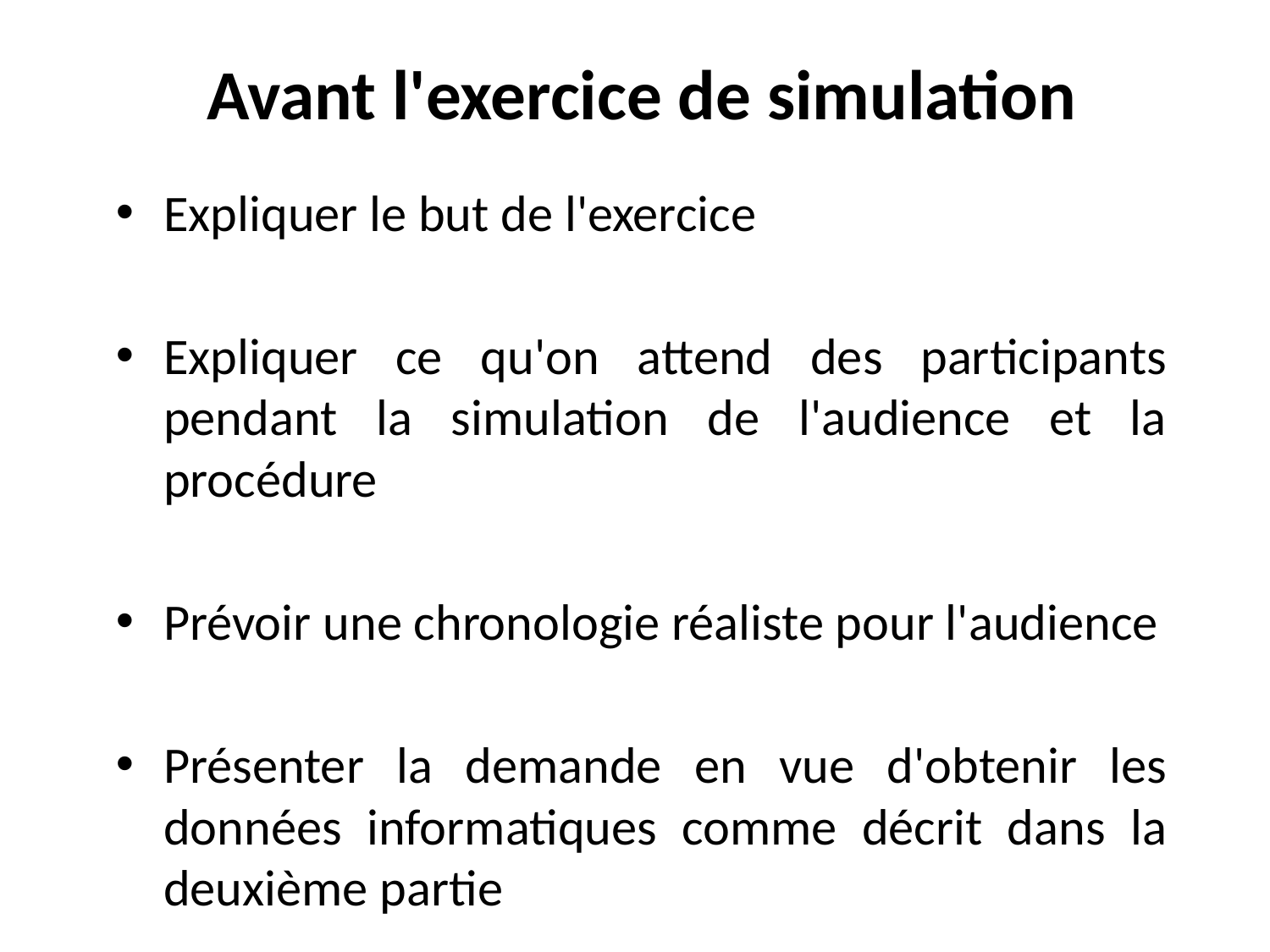

Avant l'exercice de simulation
Expliquer le but de l'exercice

Expliquer ce qu'on attend des participants pendant la simulation de l'audience et la procédure

Prévoir une chronologie réaliste pour l'audience

Présenter la demande en vue d'obtenir les données informatiques comme décrit dans la deuxième partie